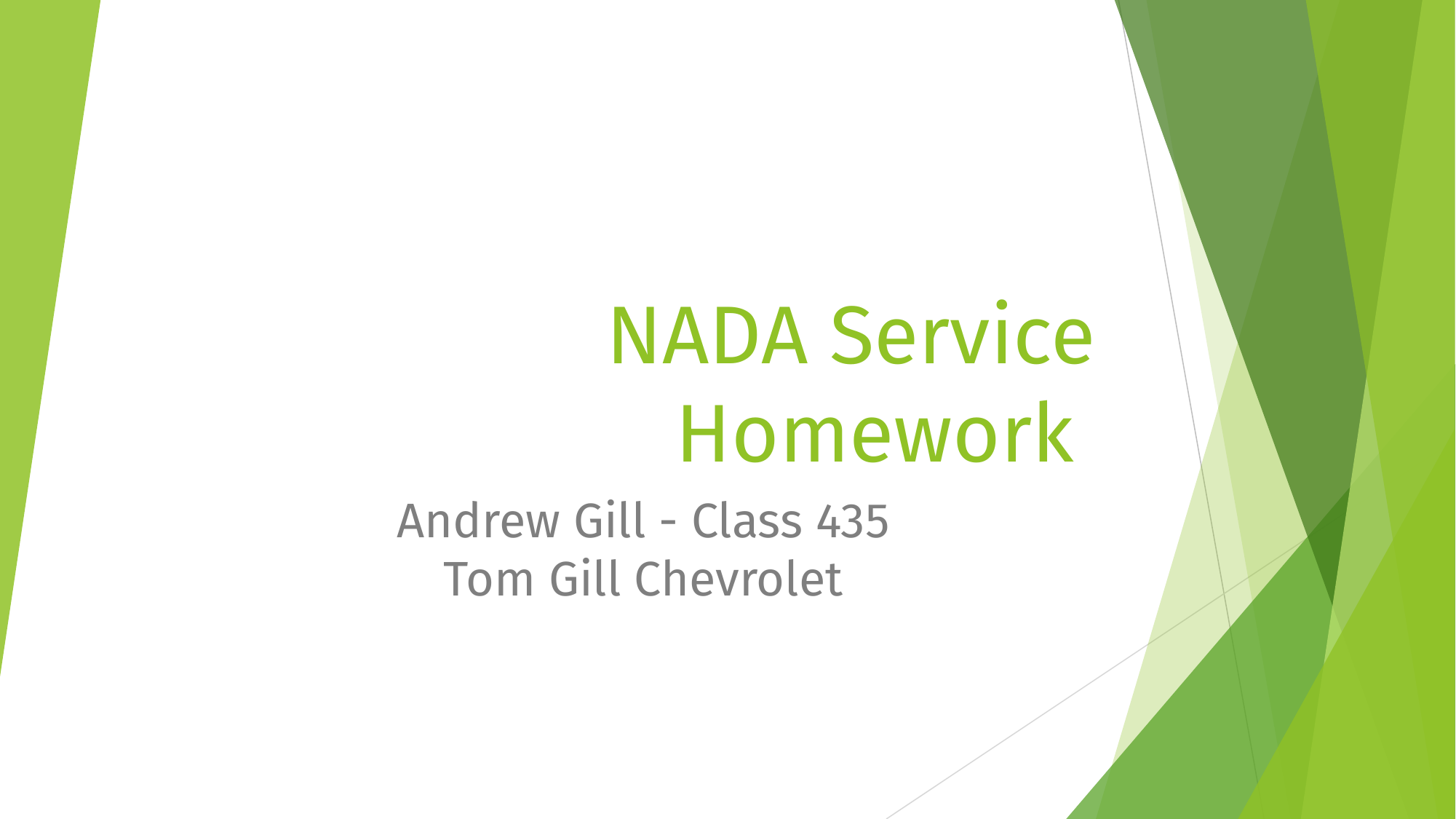

# NADA Service Homework
Andrew Gill - Class 435
Tom Gill Chevrolet